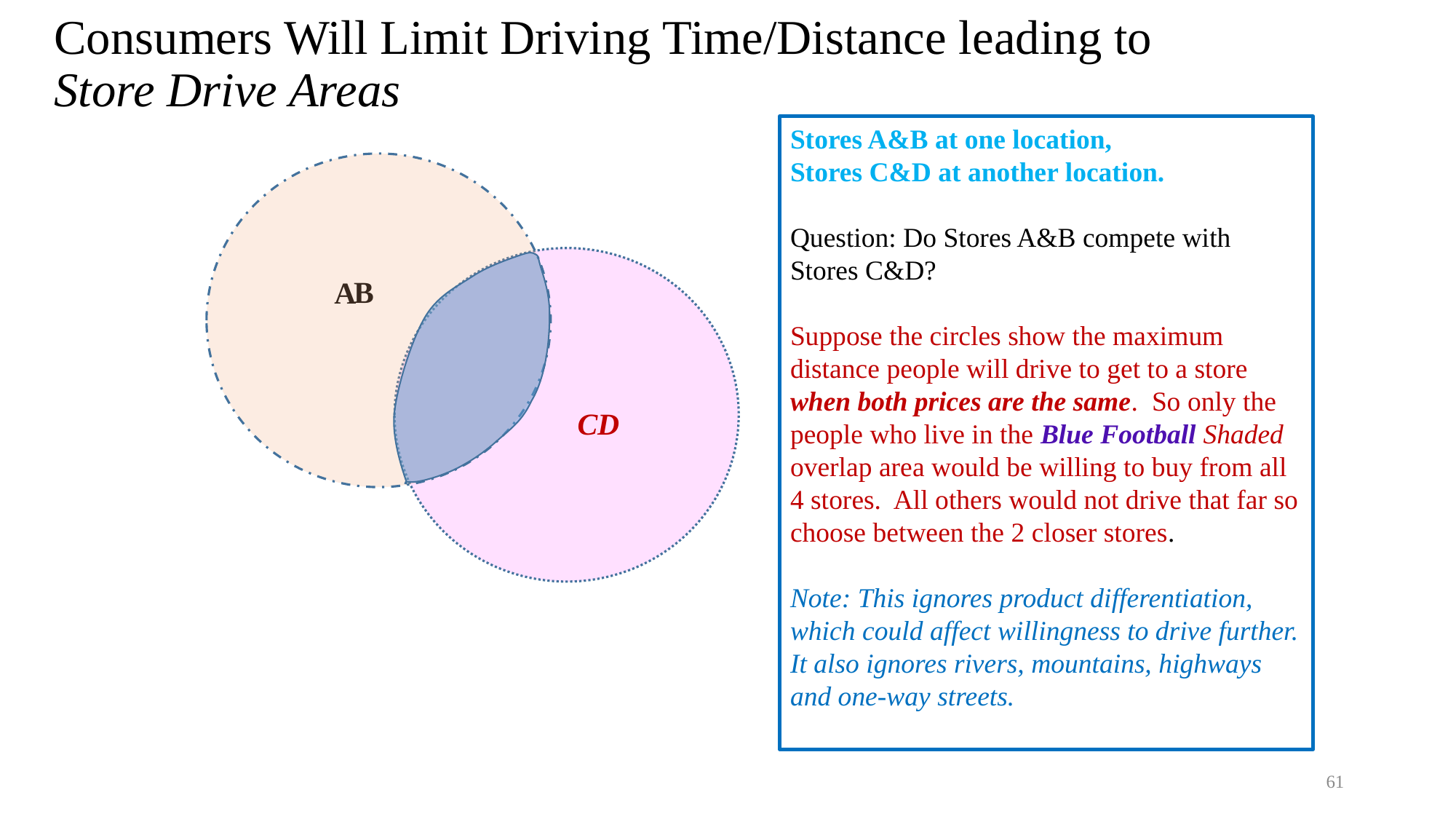

# Consumers Will Limit Driving Time/Distance leading to Store Drive Areas
Stores A&B at one location,
Stores C&D at another location.

Question: Do Stores A&B compete with Stores C&D?

Suppose the circles show the maximum distance people will drive to get to a store when both prices are the same.  So only the people who live in the Blue Football Shaded overlap area would be willing to buy from all 4 stores.  All others would not drive that far so choose between the 2 closer stores.

Note: This ignores product differentiation, which could affect willingness to drive further. It also ignores rivers, mountains, highways and one-way streets.

B
A
CD

61